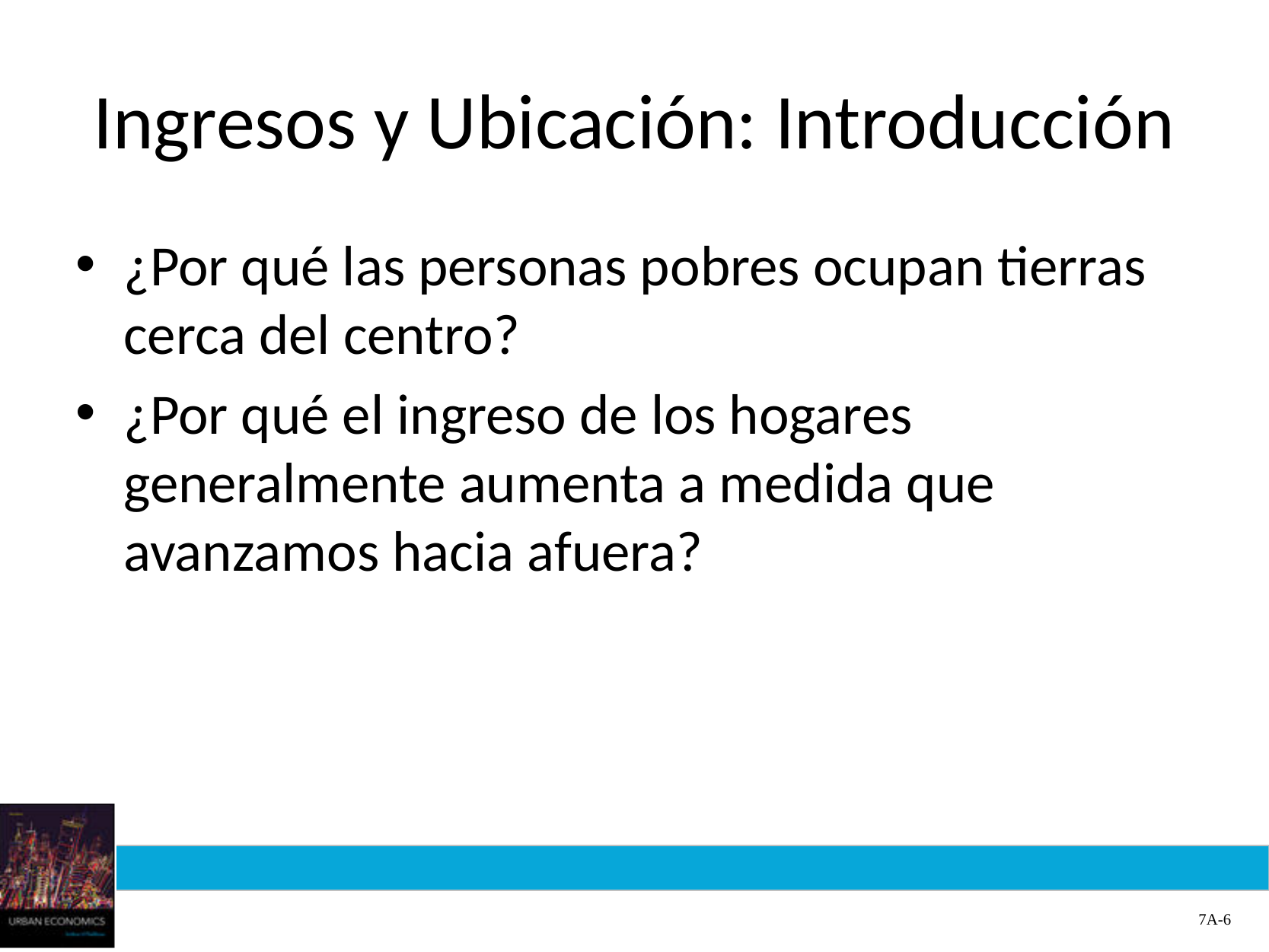

# Ingresos y Ubicación: Introducción
¿Por qué las personas pobres ocupan tierras cerca del centro?
¿Por qué el ingreso de los hogares generalmente aumenta a medida que avanzamos hacia afuera?
7A-6